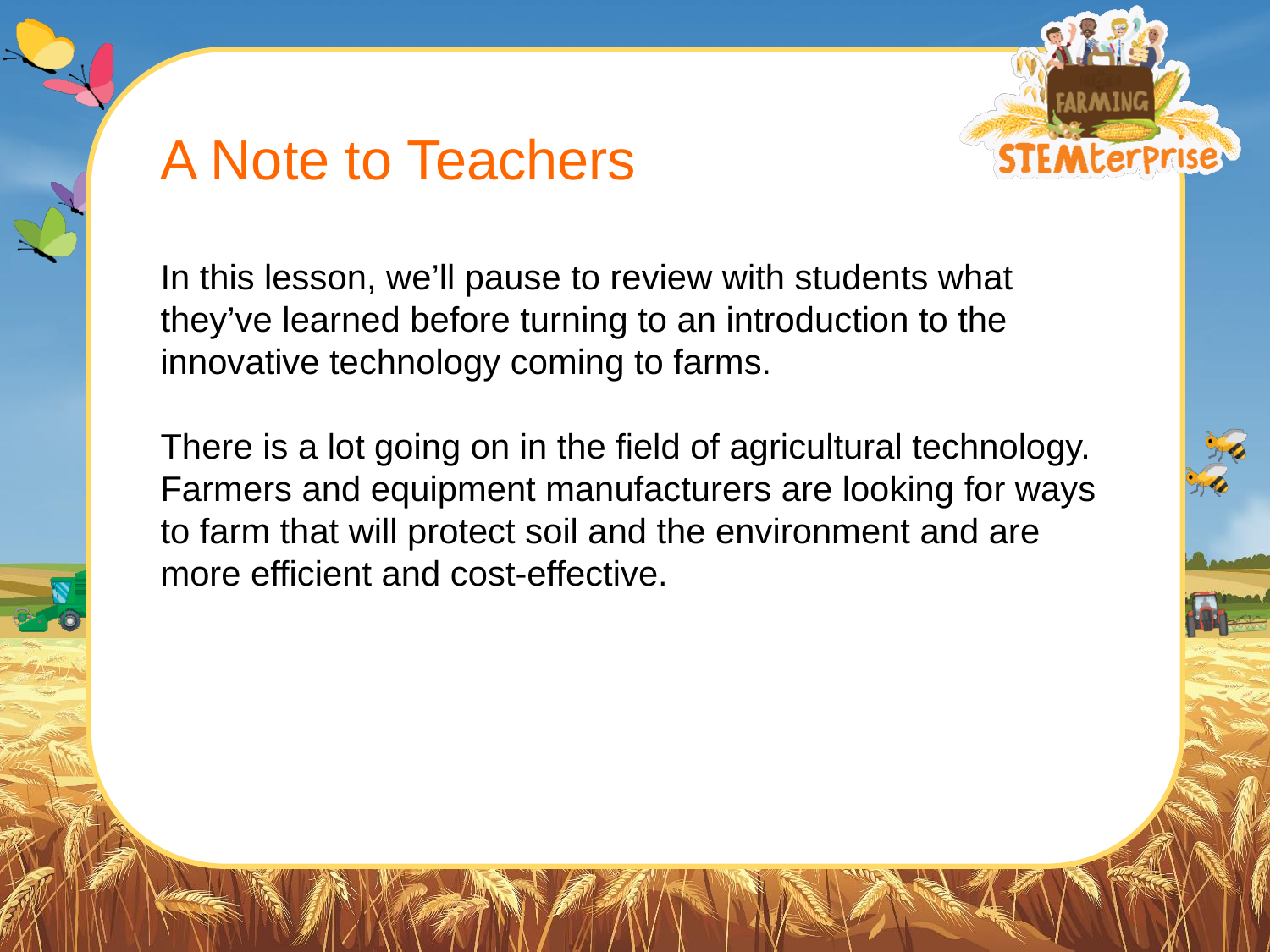

# A Note to Teachers
In this lesson, we’ll pause to review with students what they’ve learned before turning to an introduction to the innovative technology coming to farms.

There is a lot going on in the field of agricultural technology. Farmers and equipment manufacturers are looking for ways to farm that will protect soil and the environment and are more efficient and cost-effective.